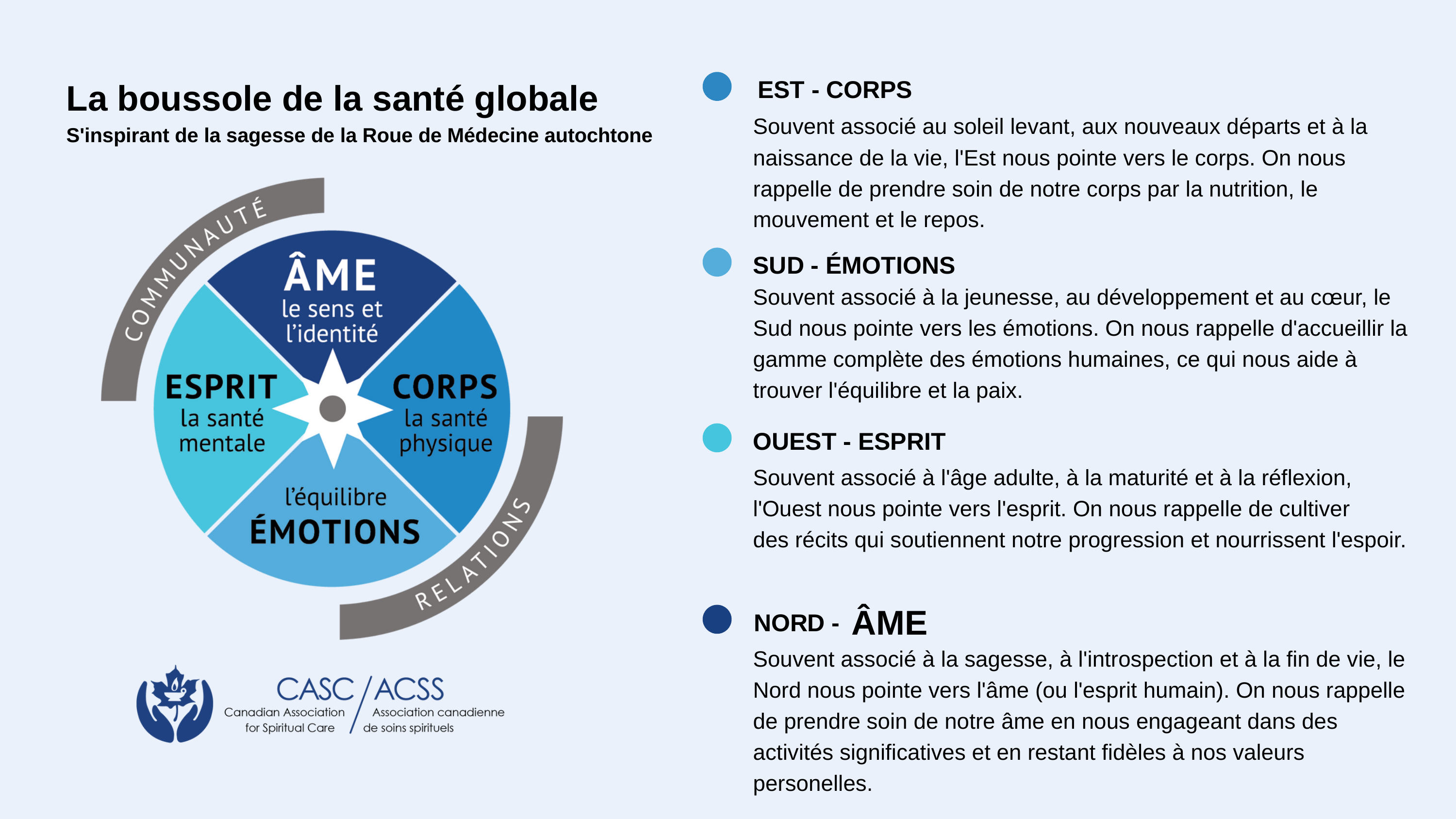

EST - CORPS
La boussole de la santé globale
S'inspirant de la sagesse de la Roue de Médecine autochtone

Souvent associé au soleil levant, aux nouveaux départs et à la naissance de la vie, l'Est nous pointe vers le corps. On nous rappelle de prendre soin de notre corps par la nutrition, le mouvement et le repos.

SUD - ÉMOTIONS

Souvent associé à la jeunesse, au développement et au cœur, le Sud nous pointe vers les émotions. On nous rappelle d'accueillir la gamme complète des émotions humaines, ce qui nous aide à trouver l'équilibre et la paix.
OUEST - ESPRIT

Souvent associé à l'âge adulte, à la maturité et à la réflexion, l'Ouest nous pointe vers l'esprit. On nous rappelle de cultiver
des récits qui soutiennent notre progression et nourrissent l'espoir.
ÂME
NORD -

Souvent associé à la sagesse, à l'introspection et à la fin de vie, le Nord nous pointe vers l'âme (ou l'esprit humain). On nous rappelle de prendre soin de notre âme en nous engageant dans des activités significatives et en restant fidèles à nos valeurs personelles.